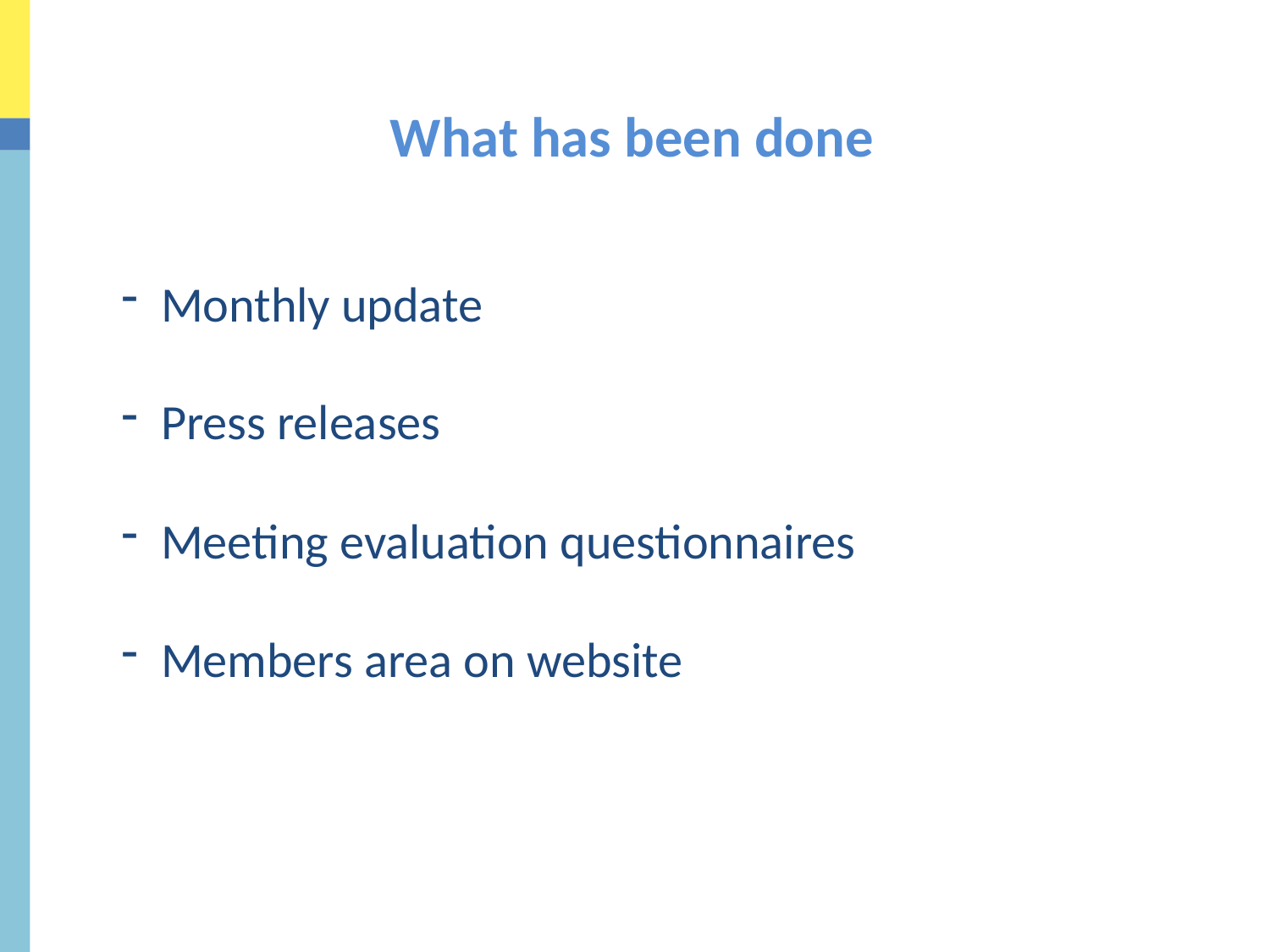

# What has been done

Monthly update

Press releases

Meeting evaluation questionnaires

Members area on website